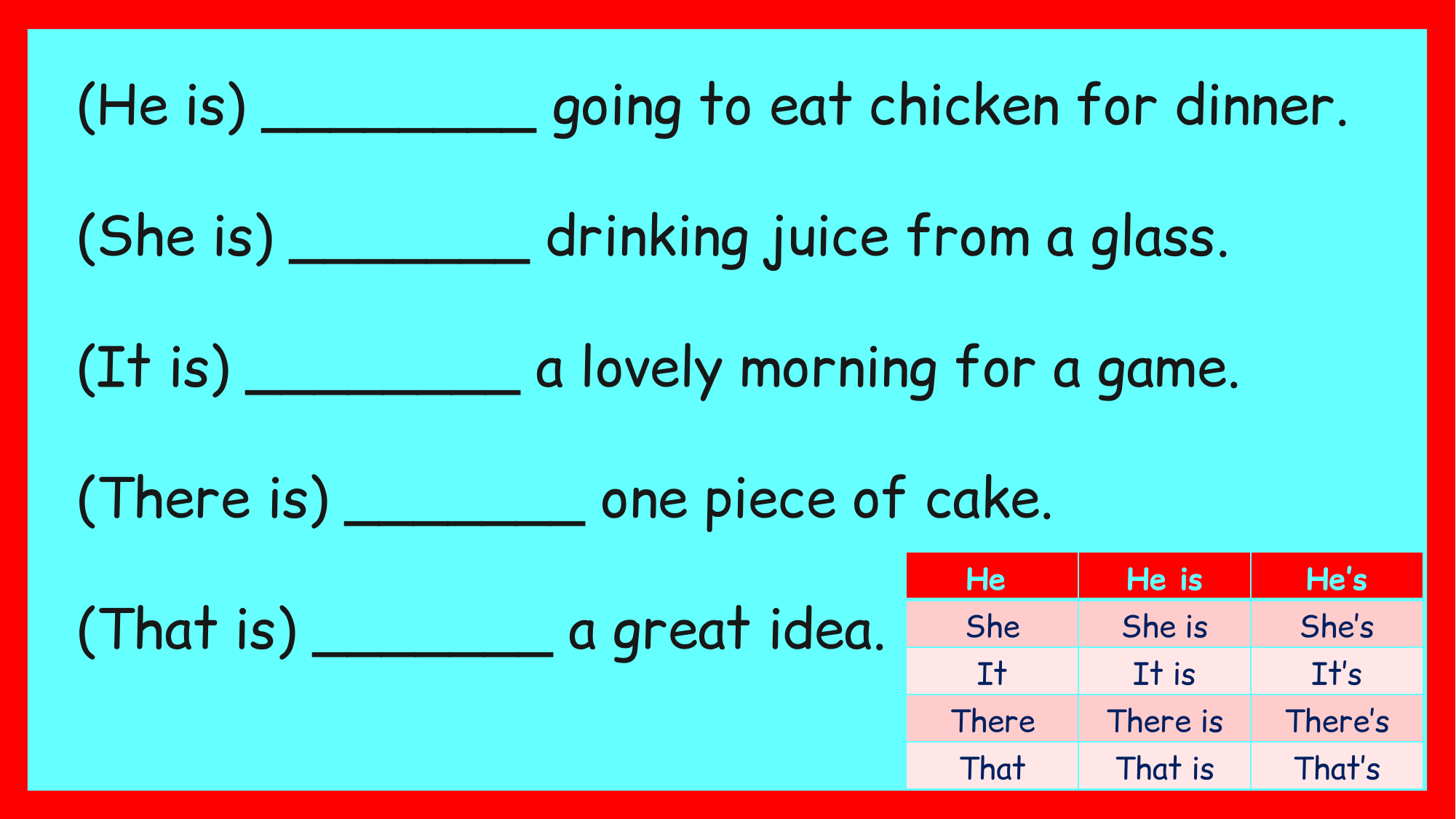

(He is) ________ going to eat chicken for dinner.

(She is) _______ drinking juice from a glass.

(It is) ________ a lovely morning for a game.

(There is) _______ one piece of cake.

(That is) _______ a great idea.
| He | He is | He’s |
| --- | --- | --- |
| She | She is | She’s |
| It | It is | It’s |
| There | There is | There’s |
| That | That is | That’s |